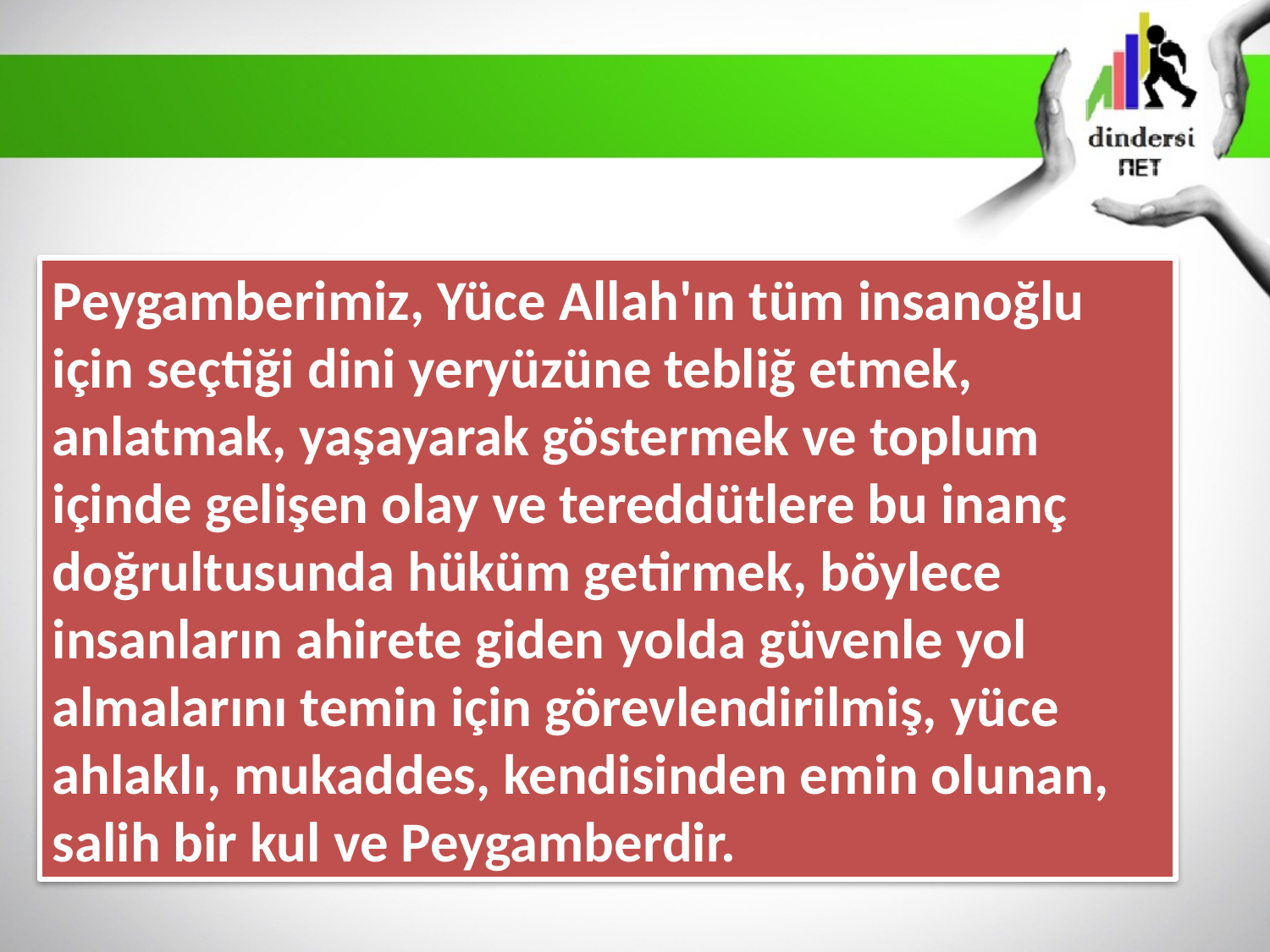

Peygamberimiz, Yüce Allah'ın tüm insanoğlu için seçtiği dini yeryüzüne tebliğ etmek, anlatmak, yaşayarak göstermek ve toplum içinde gelişen olay ve tereddütlere bu inanç doğrultusunda hüküm getirmek, böylece insanların ahirete giden yolda güvenle yol almalarını temin için görevlendirilmiş, yüce ahlaklı, mukaddes, kendisinden emin olunan, salih bir kul ve Peygamberdir.